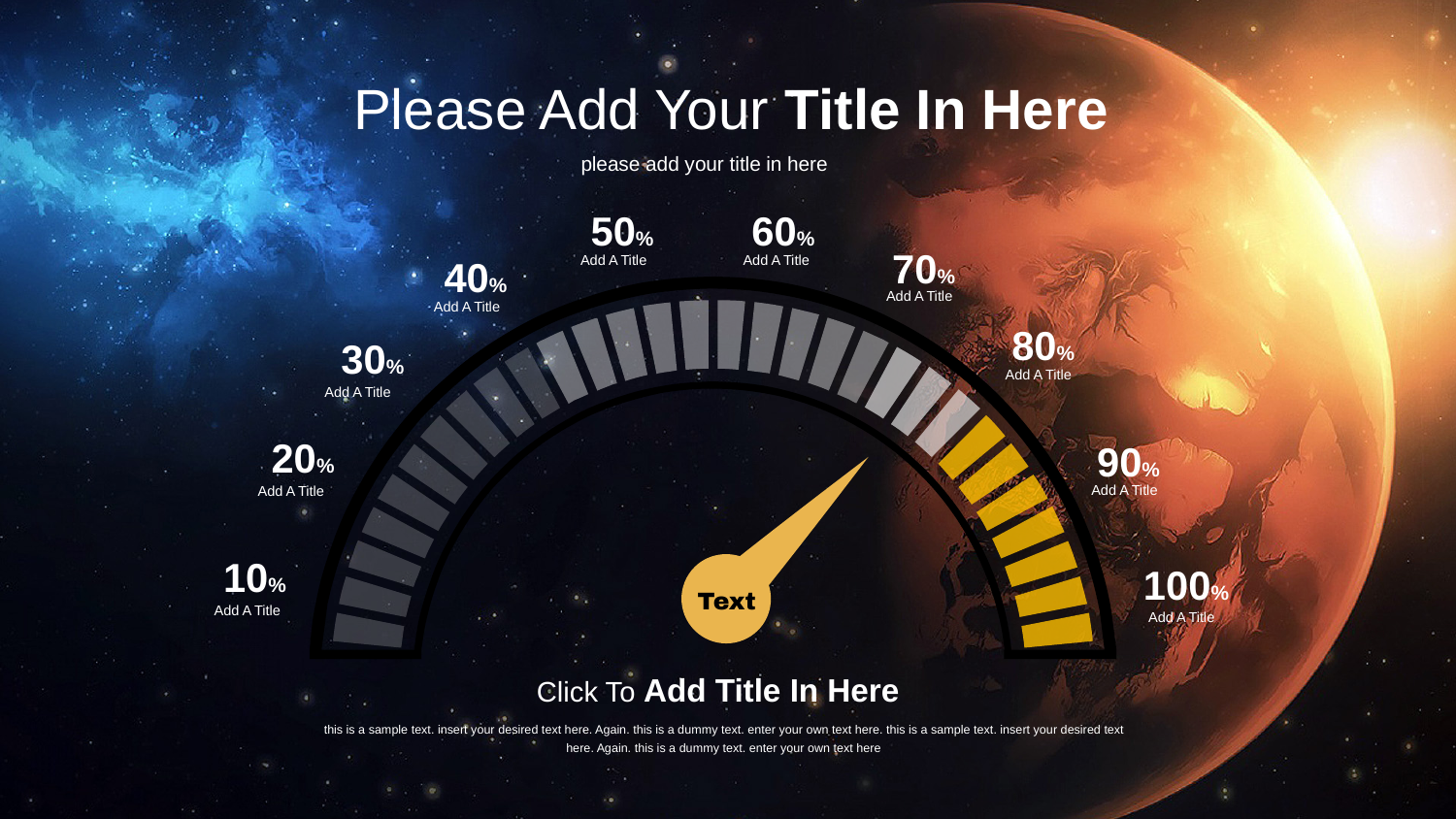

50%
Add A Title
60%
Add A Title
70%
Add A Title
40%
Add A Title

80%
Add A Title
30%
Add A Title

20%
Add A Title
90%
Add A Title

Text

10%
Add A Title
100%
Add A Title
Click To Add Title In Here
this is a sample text. insert your desired text here. Again. this is a dummy text. enter your own text here. this is a sample text. insert your desired text here. Again. this is a dummy text. enter your own text here